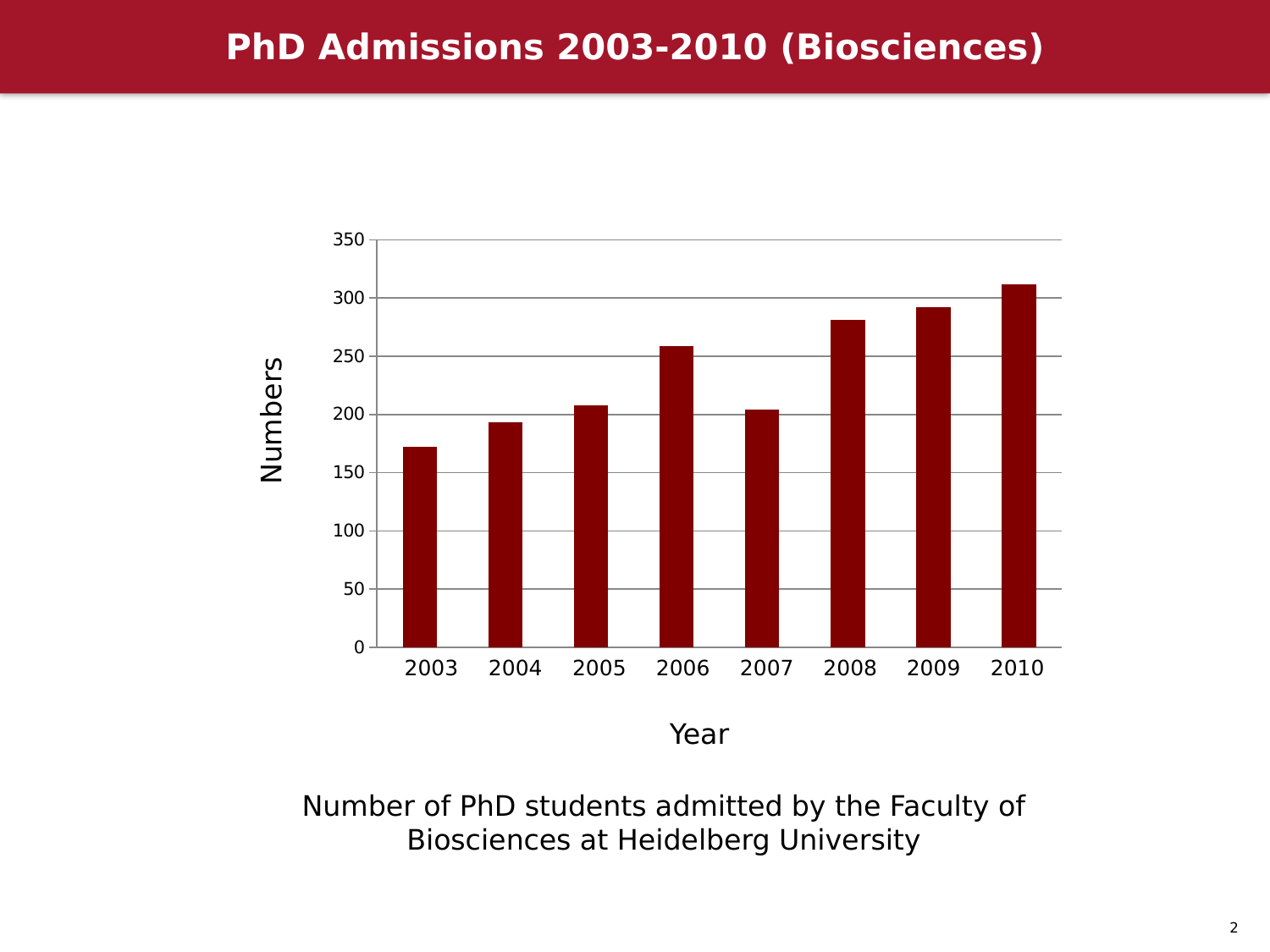

PhD Admissions 2003-2010 (Biosciences)

### Chart

| Category |  |
|---|---|
| 200x3 | 172.0 |
| 200x4 | 193.0 |
| 200x5 | 208.0 |
| 200x6 | 259.0 |
| 200x7 | 204.0 |
| 200x8 | 281.0 |
| 200x9 | 292.0 |
| 20x10 | 312.0 |
Numbers
2003
2004
2005
2006
2007
2008
2009
2010
Year
Number of PhD students admitted by the Faculty of
Biosciences at Heidelberg University